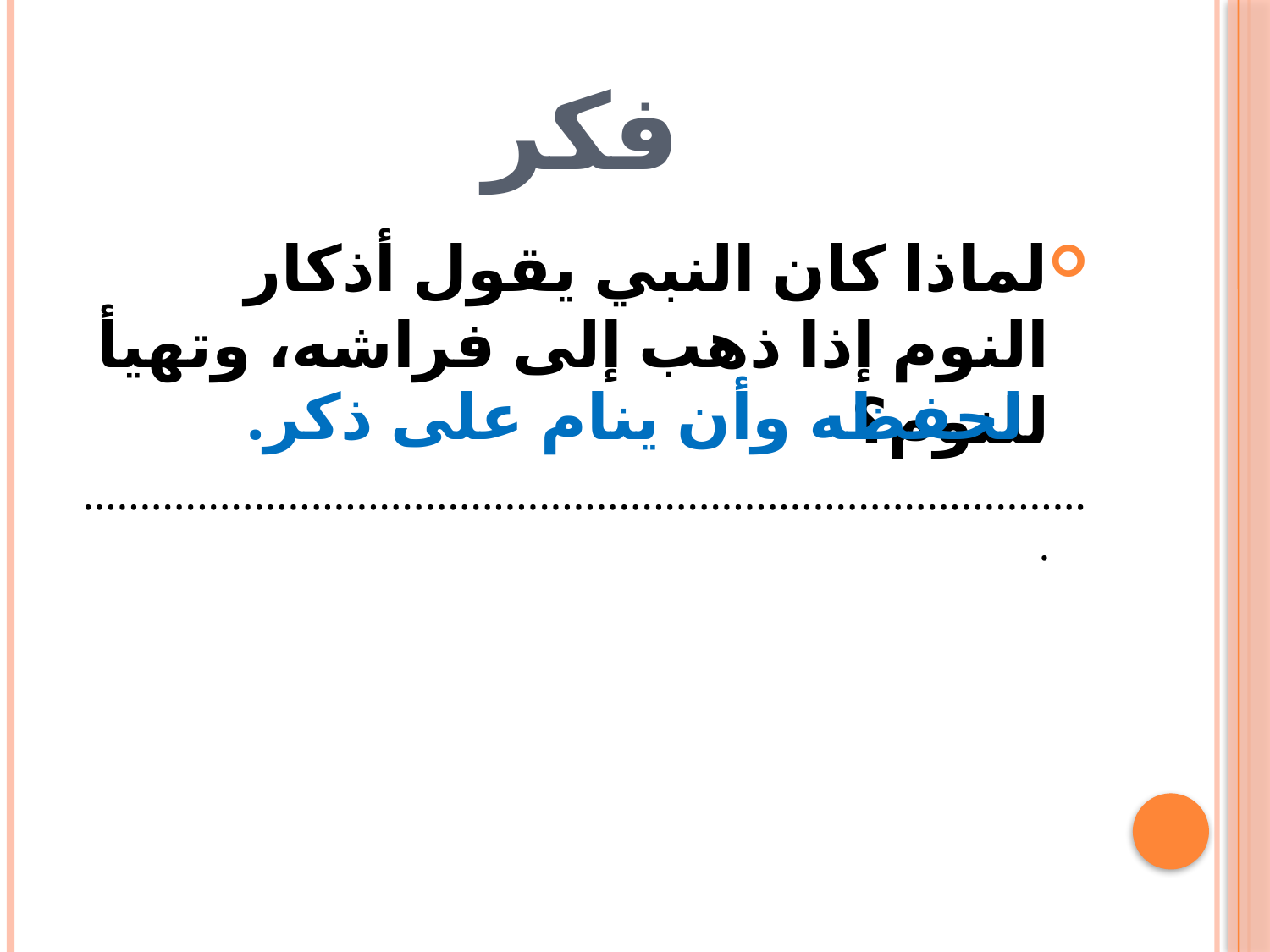

# فكر
لماذا كان النبي يقول أذكار النوم إذا ذهب إلى فراشه، وتهيأ للنوم؟
.........................................................................................
لحفظه وأن ينام على ذكر.